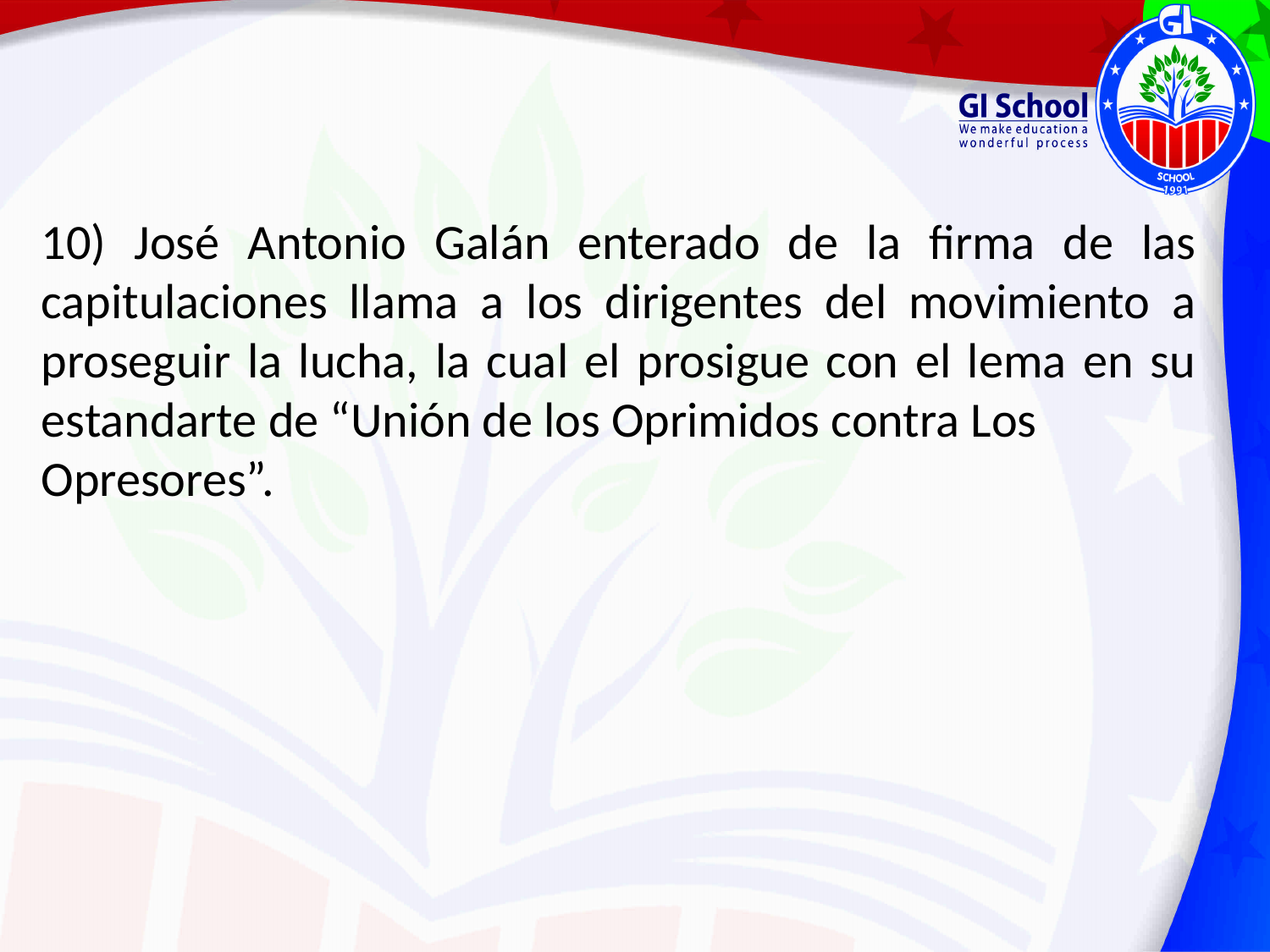

10) José Antonio Galán enterado de la firma de las capitulaciones llama a los dirigentes del movimiento a proseguir la lucha, la cual el prosigue con el lema en su estandarte de “Unión de los Oprimidos contra Los
Opresores”.